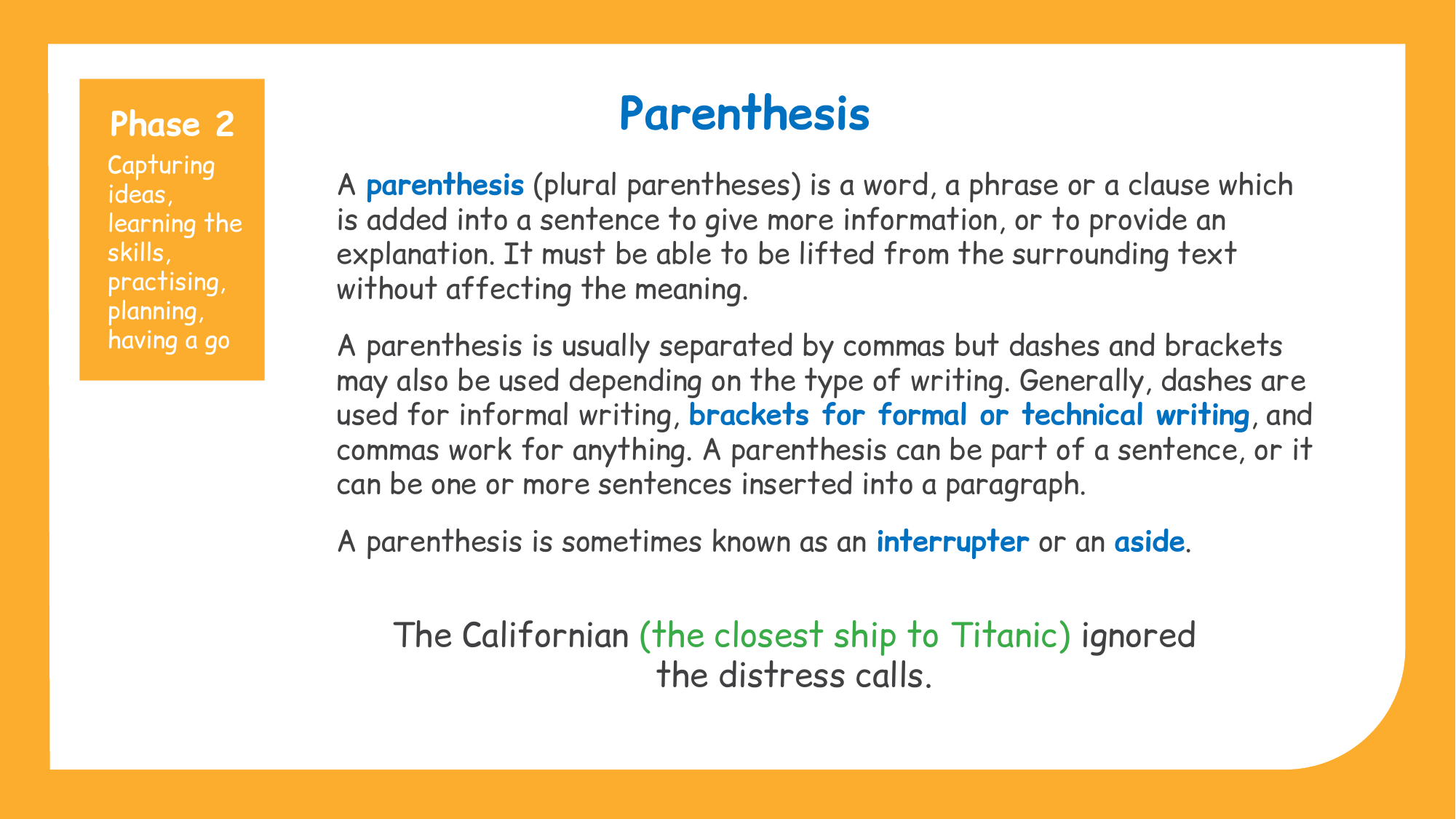

Parenthesis
Phase 2
Capturing ideas, learning the skills, practising, planning, having a go
A parenthesis (plural parentheses) is a word, a phrase or a clause which is added into a sentence to give more information, or to provide an explanation. It must be able to be lifted from the surrounding text without affecting the meaning.
A parenthesis is usually separated by commas but dashes and brackets may also be used depending on the type of writing. Generally, dashes are used for informal writing, brackets for formal or technical writing, and commas work for anything. A parenthesis can be part of a sentence, or it can be one or more sentences inserted into a paragraph.
A parenthesis is sometimes known as an interrupter or an aside.
The Californian (the closest ship to Titanic) ignored
the distress calls.